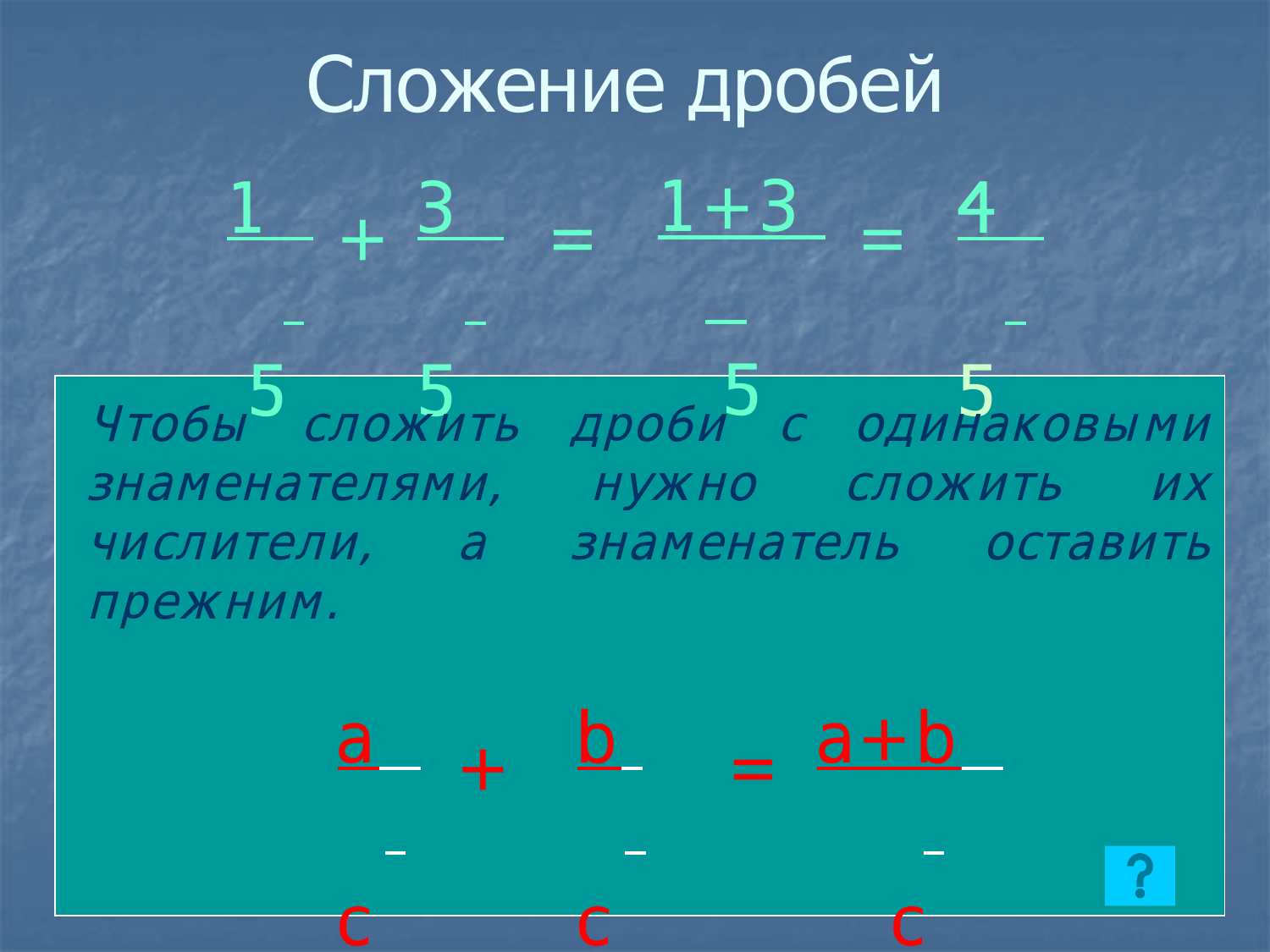

# Сложение дробей
1+3
5
1
5
3
5
4
5
+
=
=

Чтобы сложить дроби с одинаковыми знаменателями, нужно сложить их числители, а знаменатель оставить прежним.
а
c
b
c
a+b
c
+
=